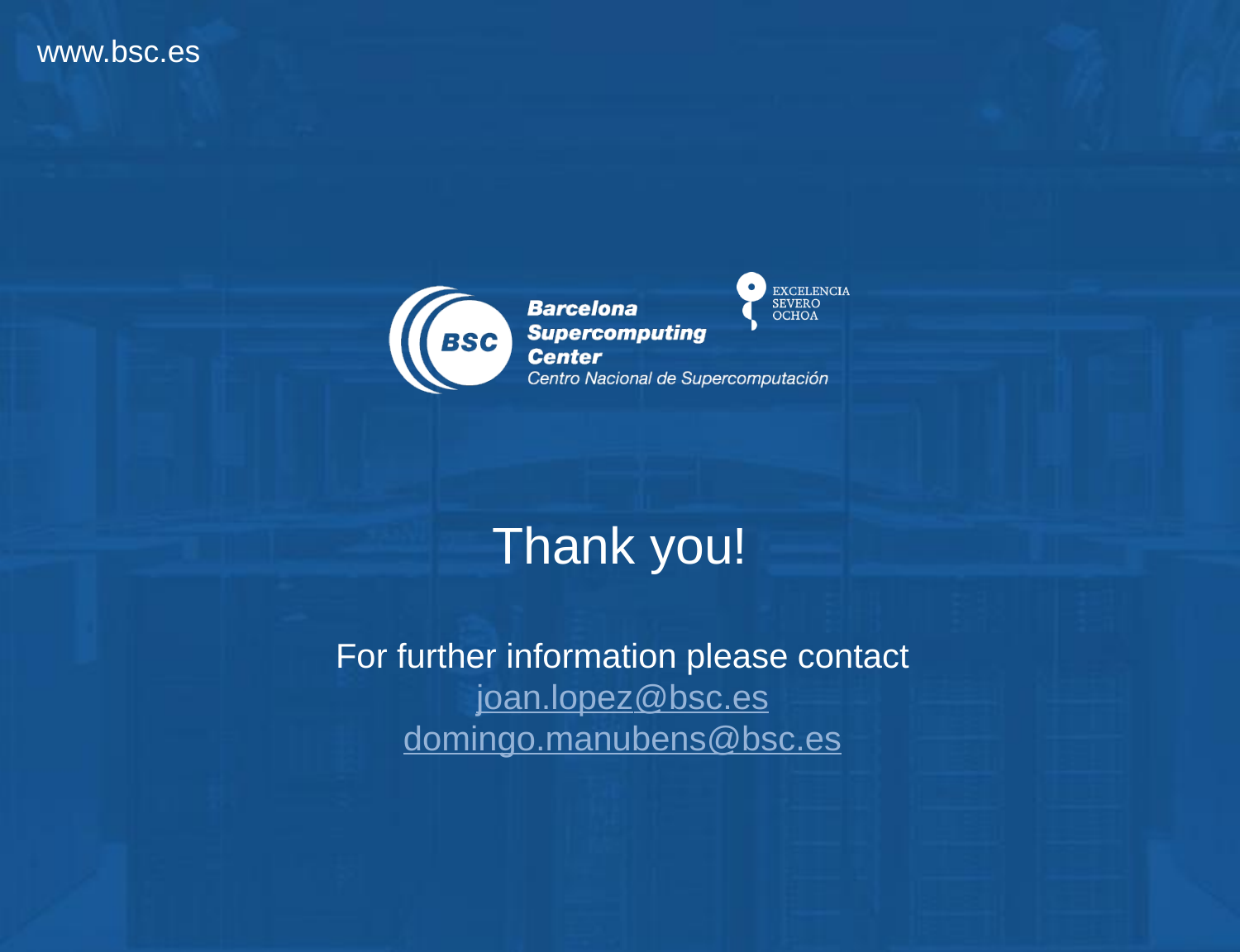

Thank you!
For further information please contact
joan.lopez@bsc.es
domingo.manubens@bsc.es